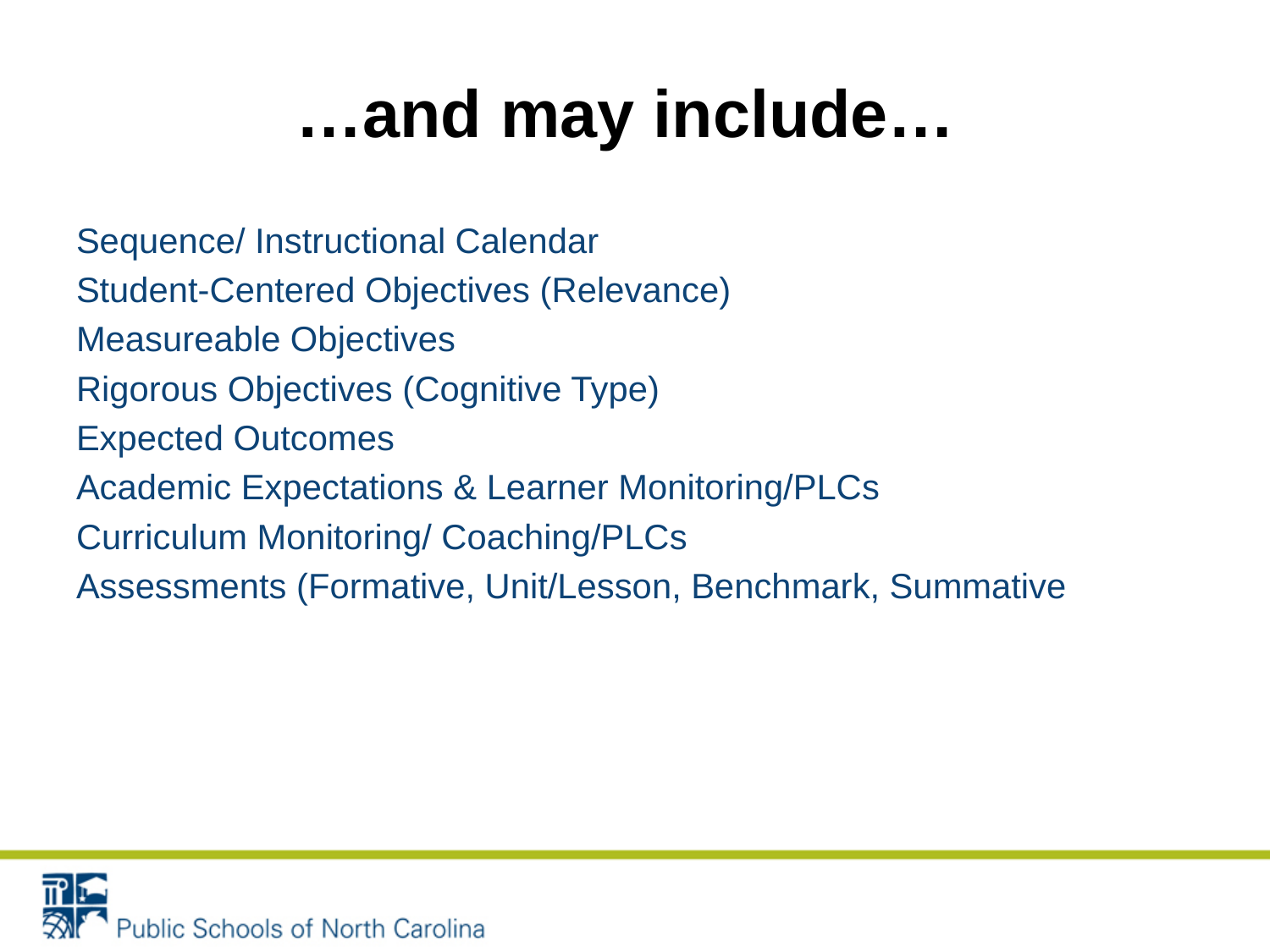

# …and may include…
Sequence/ Instructional Calendar
Student-Centered Objectives (Relevance)
Measureable Objectives
Rigorous Objectives (Cognitive Type)
Expected Outcomes
Academic Expectations & Learner Monitoring/PLCs
Curriculum Monitoring/ Coaching/PLCs
Assessments (Formative, Unit/Lesson, Benchmark, Summative